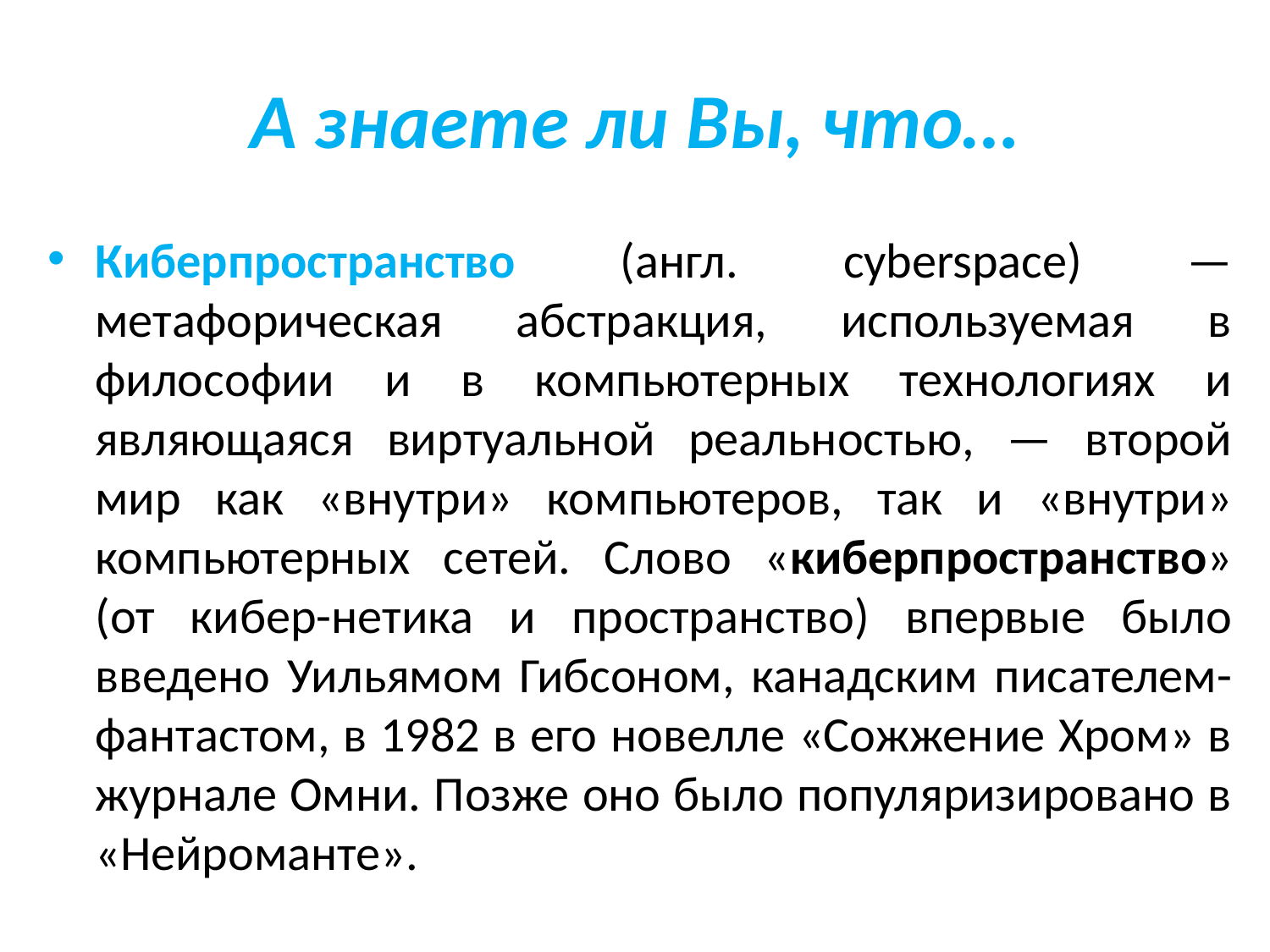

# А знаете ли Вы, что…
Киберпространство (англ. cyberspace) — метафорическая абстракция, используемая в философии и в компьютерных технологиях и являющаяся виртуальной реальностью, — второй мир как «внутри» компьютеров, так и «внутри» компьютерных сетей. Слово «киберпространство» (от кибер-нетика и пространство) впервые было введено Уильямом Гибсоном, канадским писателем-фантастом, в 1982 в его новелле «Сожжение Хром» в журнале Омни. Позже оно было популяризировано в «Нейроманте».